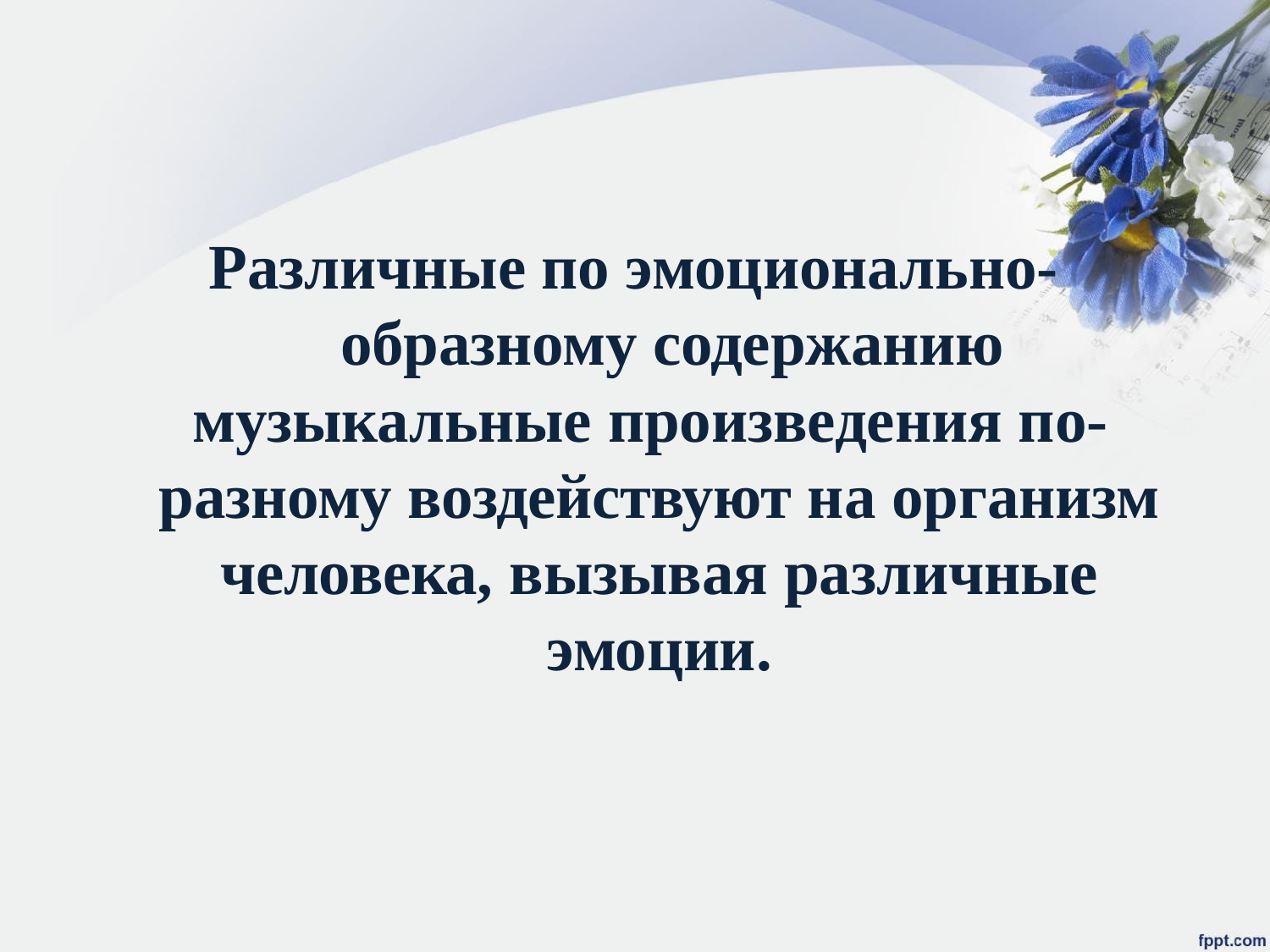

Различные по эмоционально-  образному содержанию
музыкальные произведения по-  разному воздействуют на организм  человека, вызывая различные  эмоции.